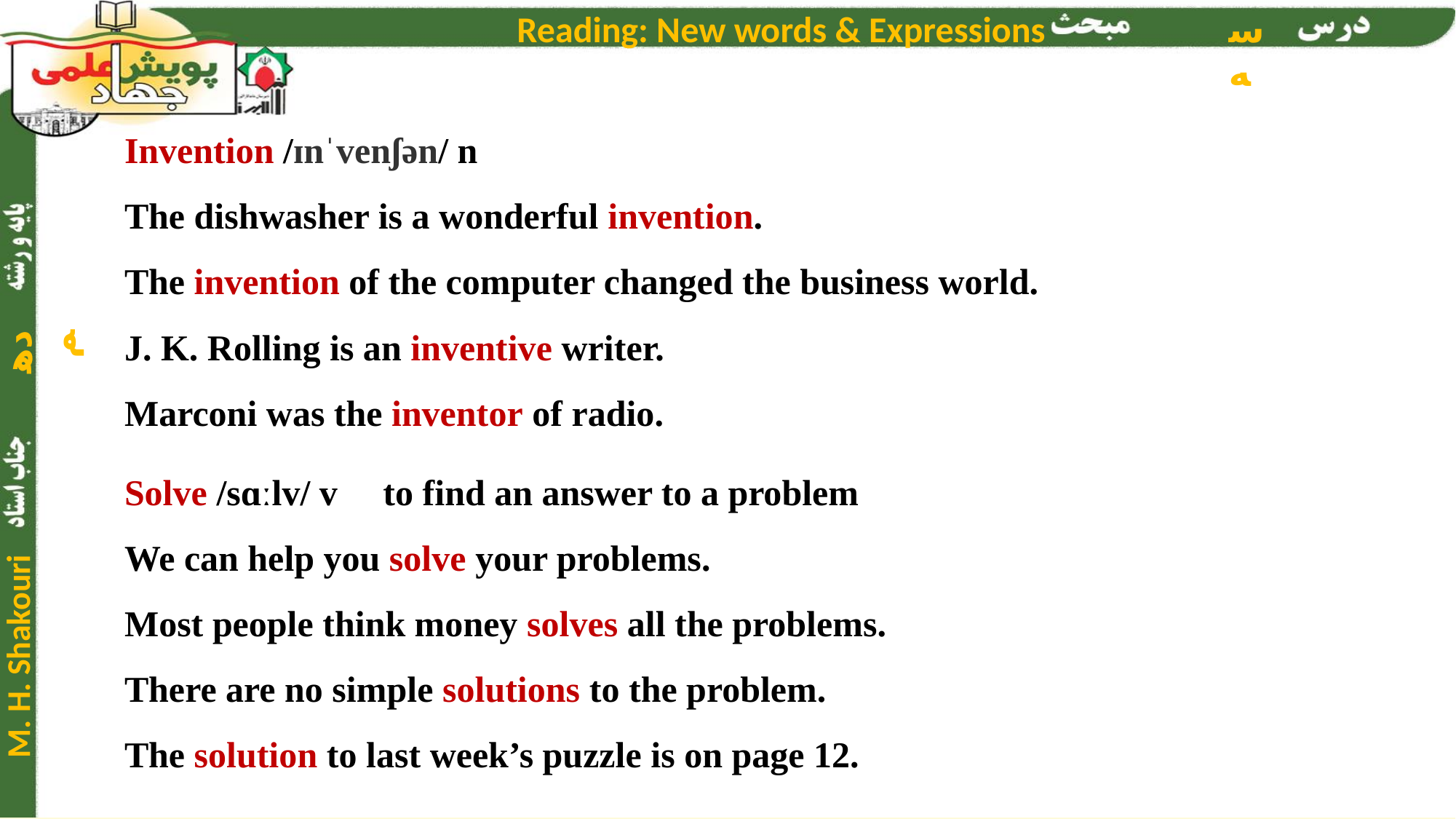

Invention /ɪnˈvenʃən/ n
The dishwasher is a wonderful invention.
The invention of the computer changed the business world.
J. K. Rolling is an inventive writer.
Marconi was the inventor of radio.
Solve /sɑːlv/ v     to find an answer to a problem
We can help you solve your problems.
Most people think money solves all the problems.
There are no simple solutions to the problem.
The solution to last week’s puzzle is on page 12.